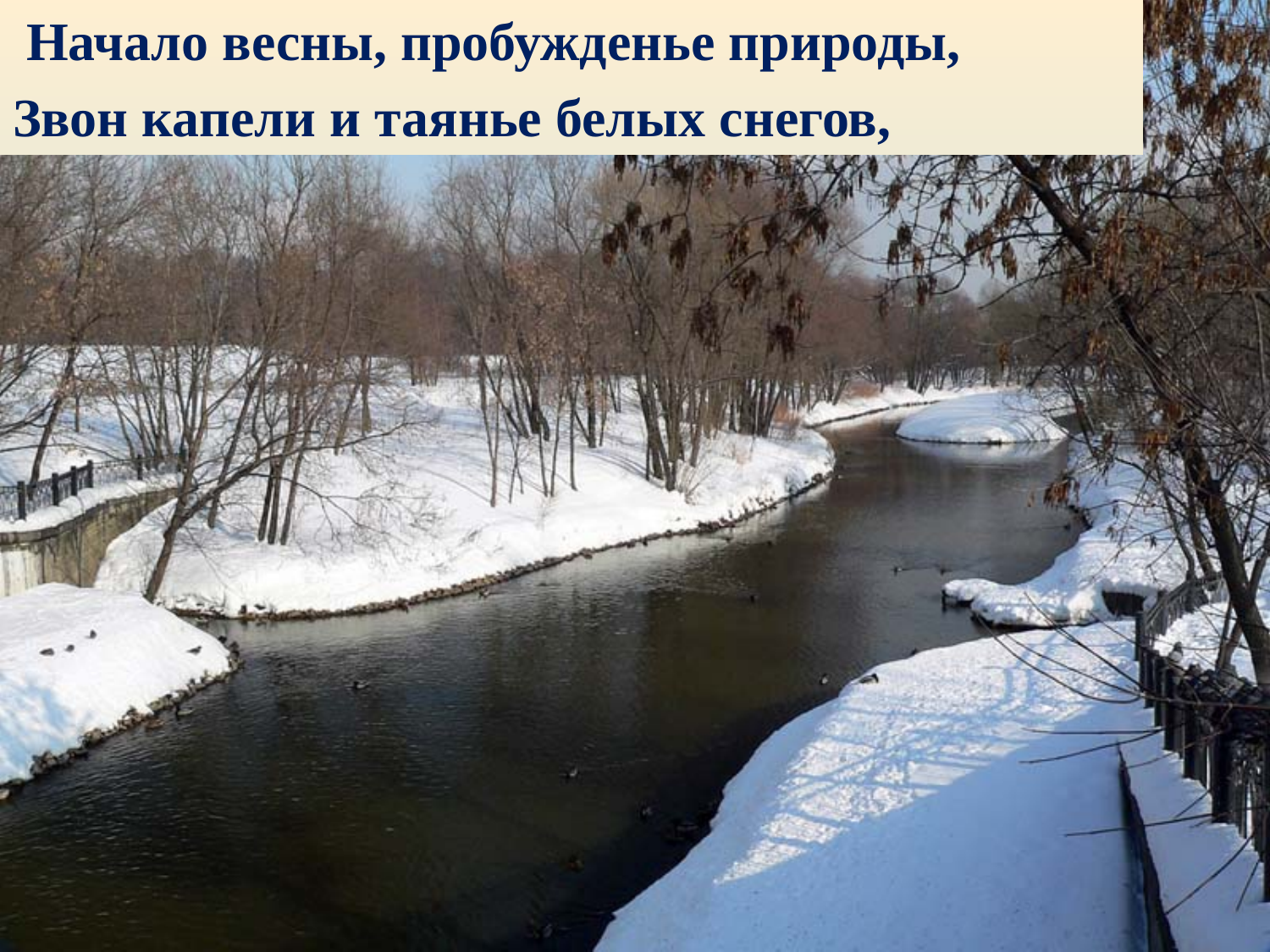

Начало весны, пробужденье природы,
Звон капели и таянье белых снегов,